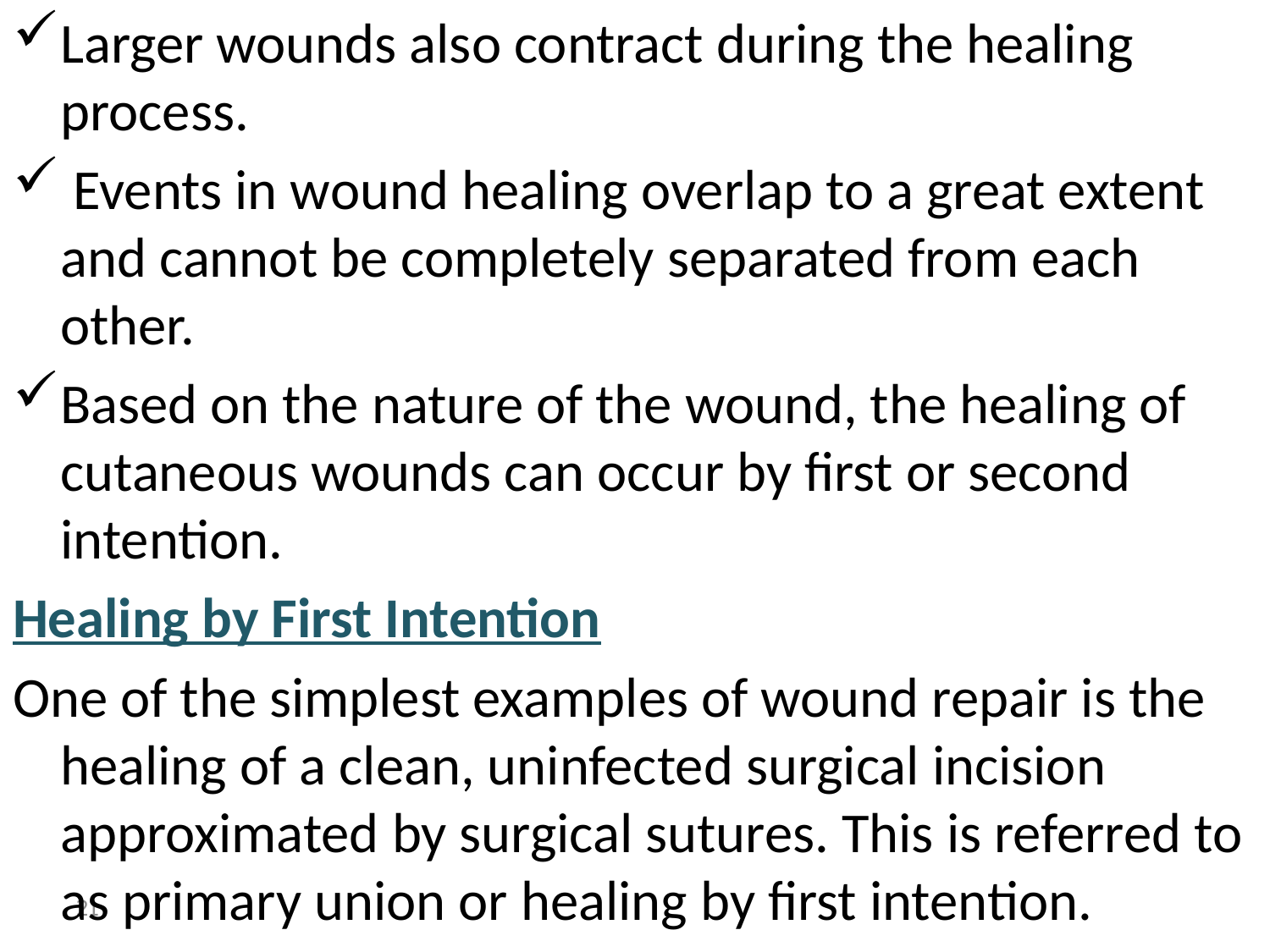

Larger wounds also contract during the healing process.
 Events in wound healing overlap to a great extent and cannot be completely separated from each other.
Based on the nature of the wound, the healing of cutaneous wounds can occur by first or second intention.
Healing by First Intention
One of the simplest examples of wound repair is the healing of a clean, uninfected surgical incision approximated by surgical sutures. This is referred to as primary union or healing by first intention.
21